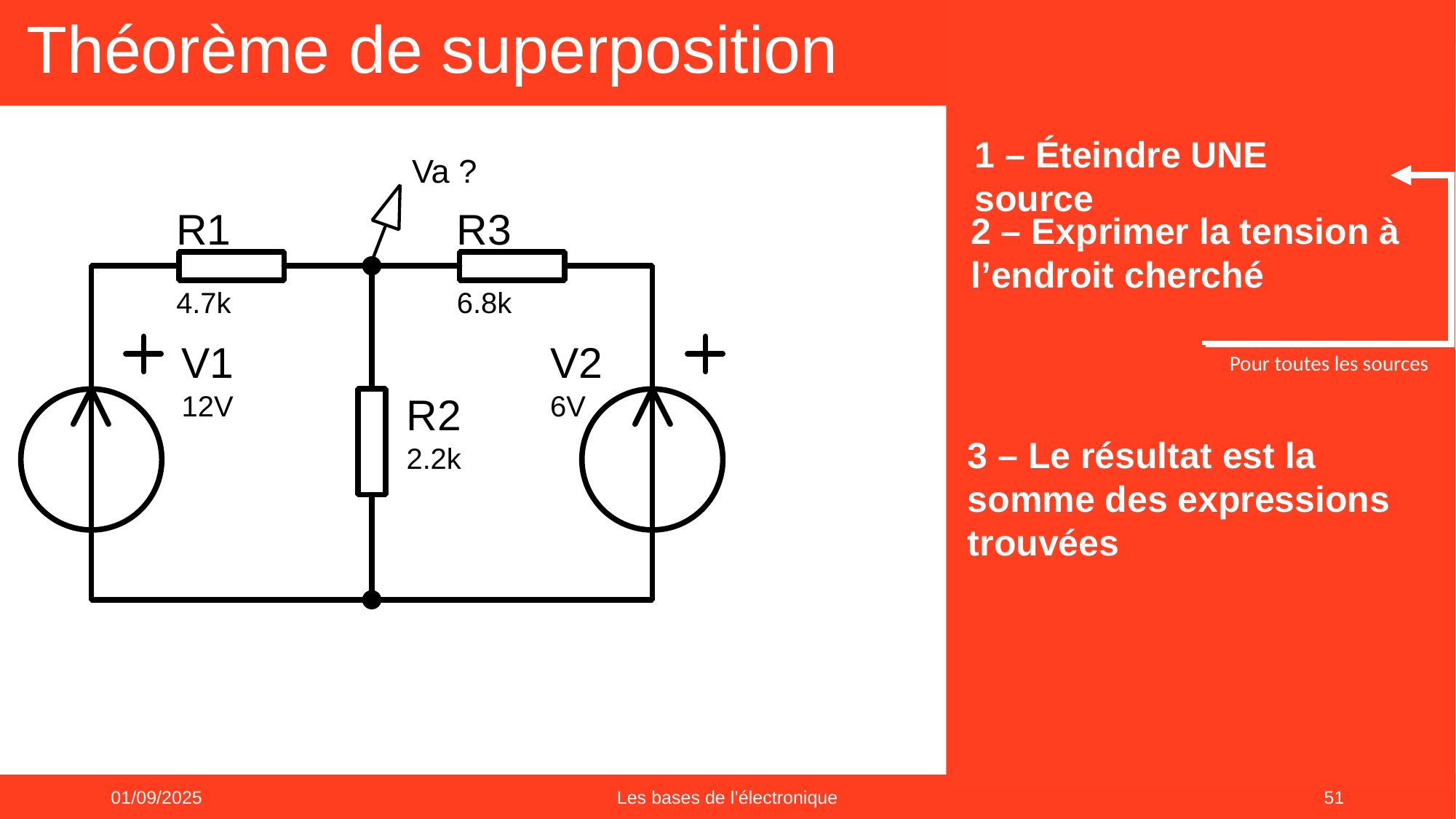

# Théorème de superposition
1 – Éteindre UNE source
Va ?

R1
R3

4.7k
6.8k
V1
V2

12V
R2
6V

2.2k

2 – Exprimer la tension à l’endroit cherché

Pour toutes les sources
3 – Le résultat est la somme des expressions trouvées

01/09/2025
Les bases de l’électronique
51